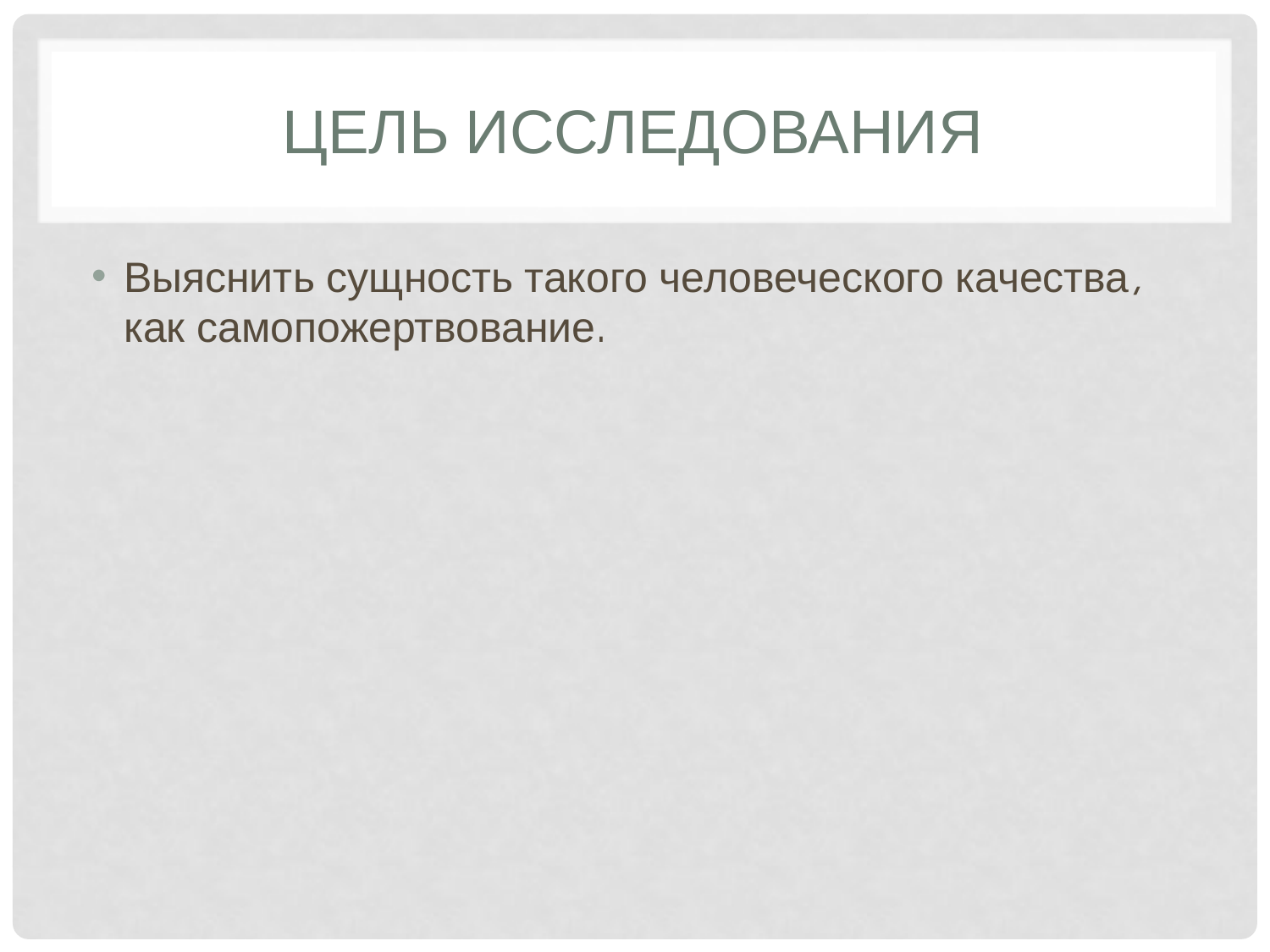

# Цель исследования
Выяснить сущность такого человеческого качества, как самопожертвование.